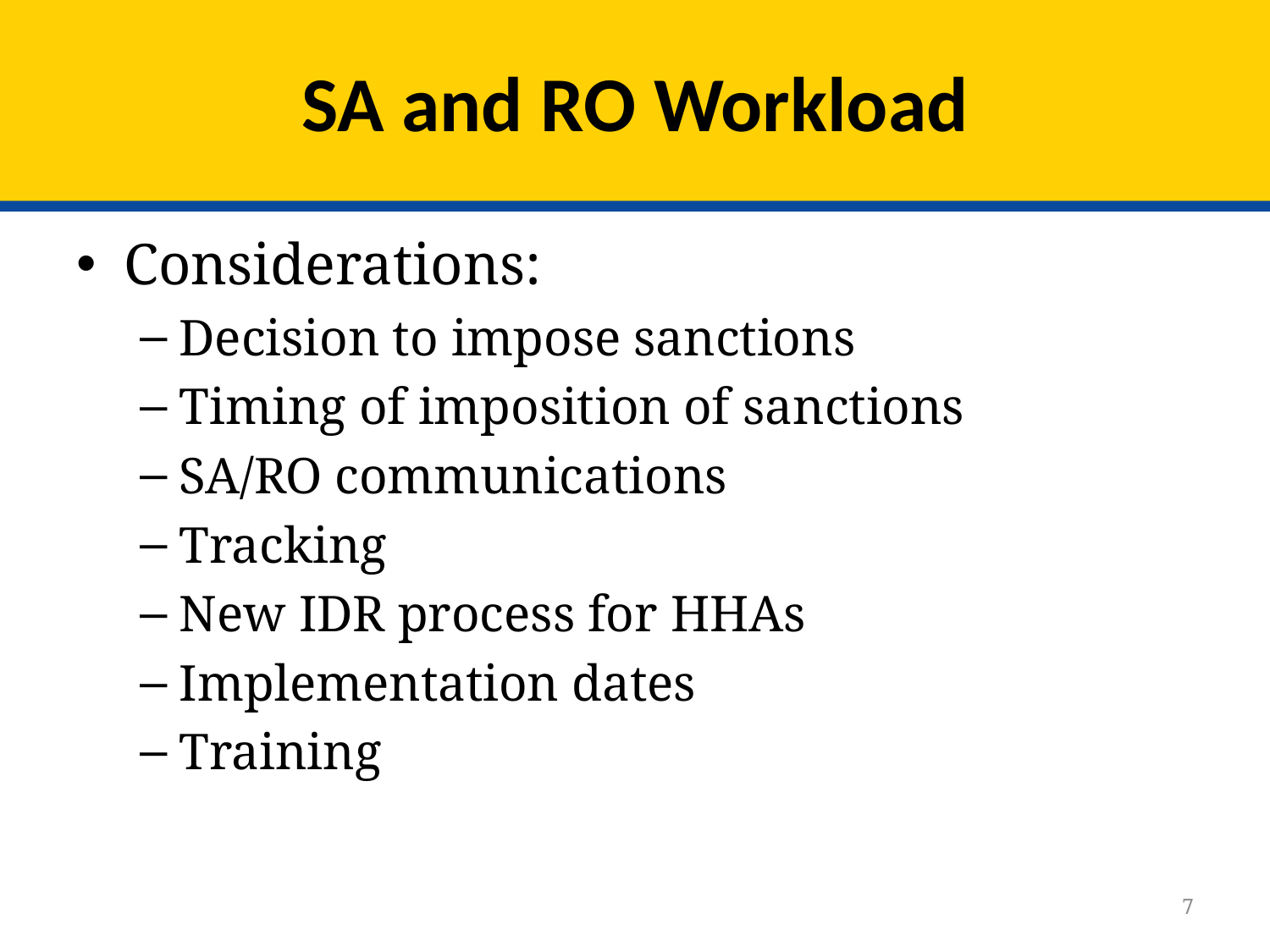

# SA and RO Workload
Considerations:
Decision to impose sanctions
Timing of imposition of sanctions
SA/RO communications
Tracking
New IDR process for HHAs
Implementation dates
Training
7